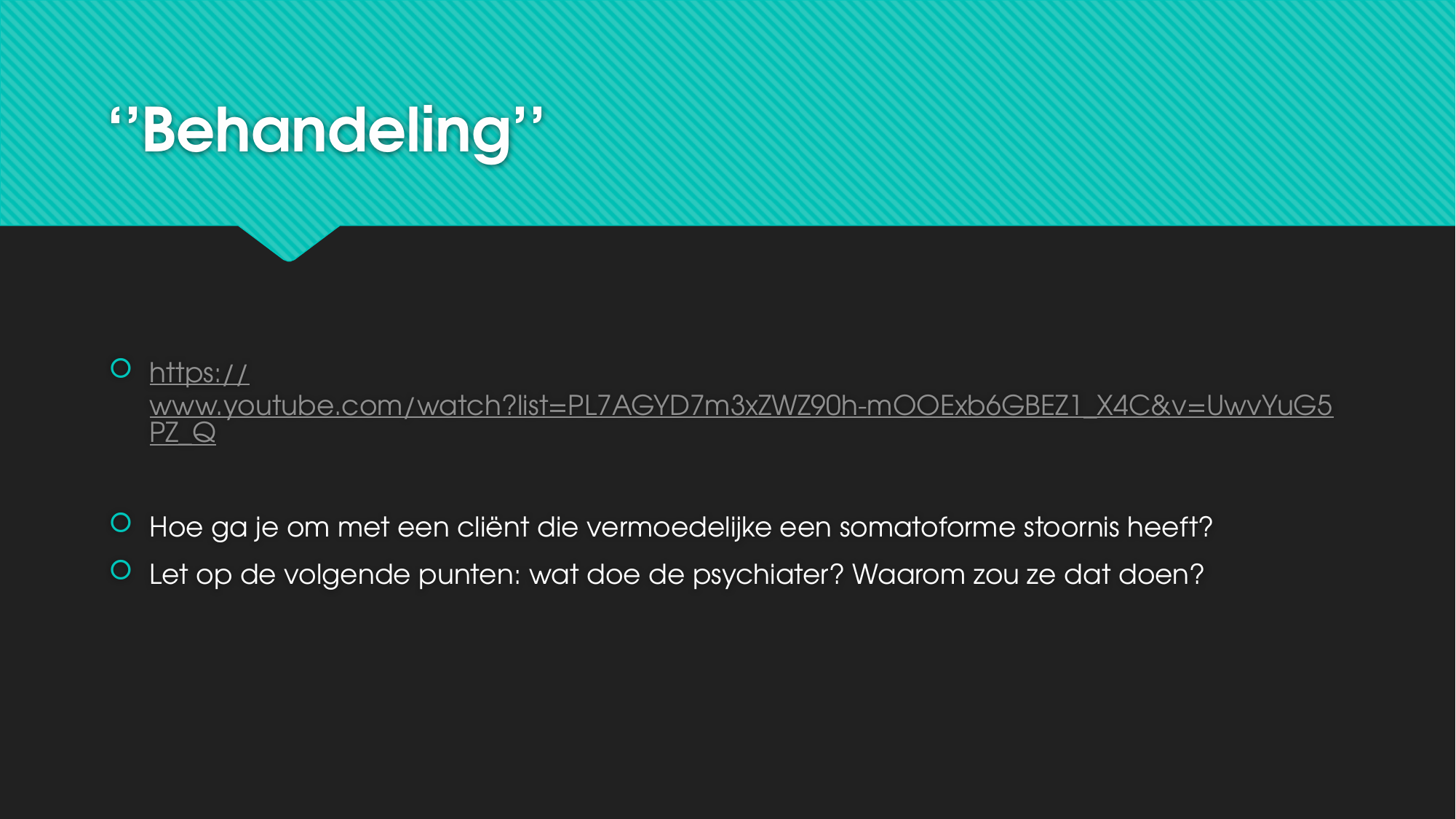

# ‘’Behandeling’’
https://www.youtube.com/watch?list=PL7AGYD7m3xZWZ90h-mOOExb6GBEZ1_X4C&v=UwvYuG5PZ_Q

Hoe ga je om met een cliënt die vermoedelijke een somatoforme stoornis heeft?
Let op de volgende punten: wat doe de psychiater? Waarom zou ze dat doen?